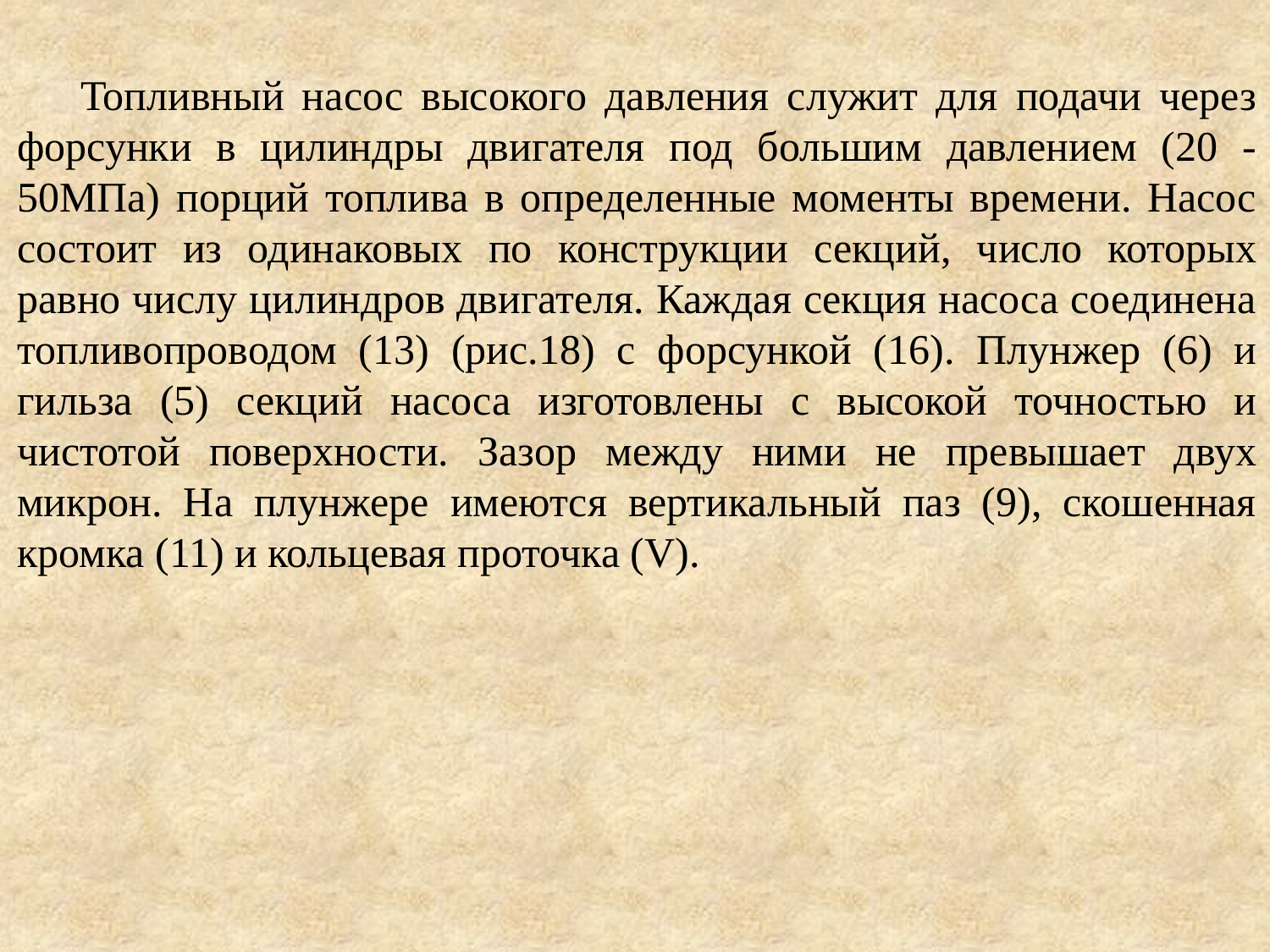

Топливный насос высокого давления служит для подачи через форсунки в цилиндры двигателя под большим давлением (20 - 50МПа) порций топлива в определенные моменты времени. Насос состоит из одинаковых по конструкции секций, число которых равно числу цилиндров двигателя. Каждая секция насоса соединена топливопроводом (13) (рис.18) с форсункой (16). Плунжер (6) и гильза (5) секций насоса изготовлены с высокой точностью и чистотой поверхности. Зазор между ними не превышает двух микрон. На плунжере имеются вертикальный паз (9), скошенная кромка (11) и кольцевая проточка (V).